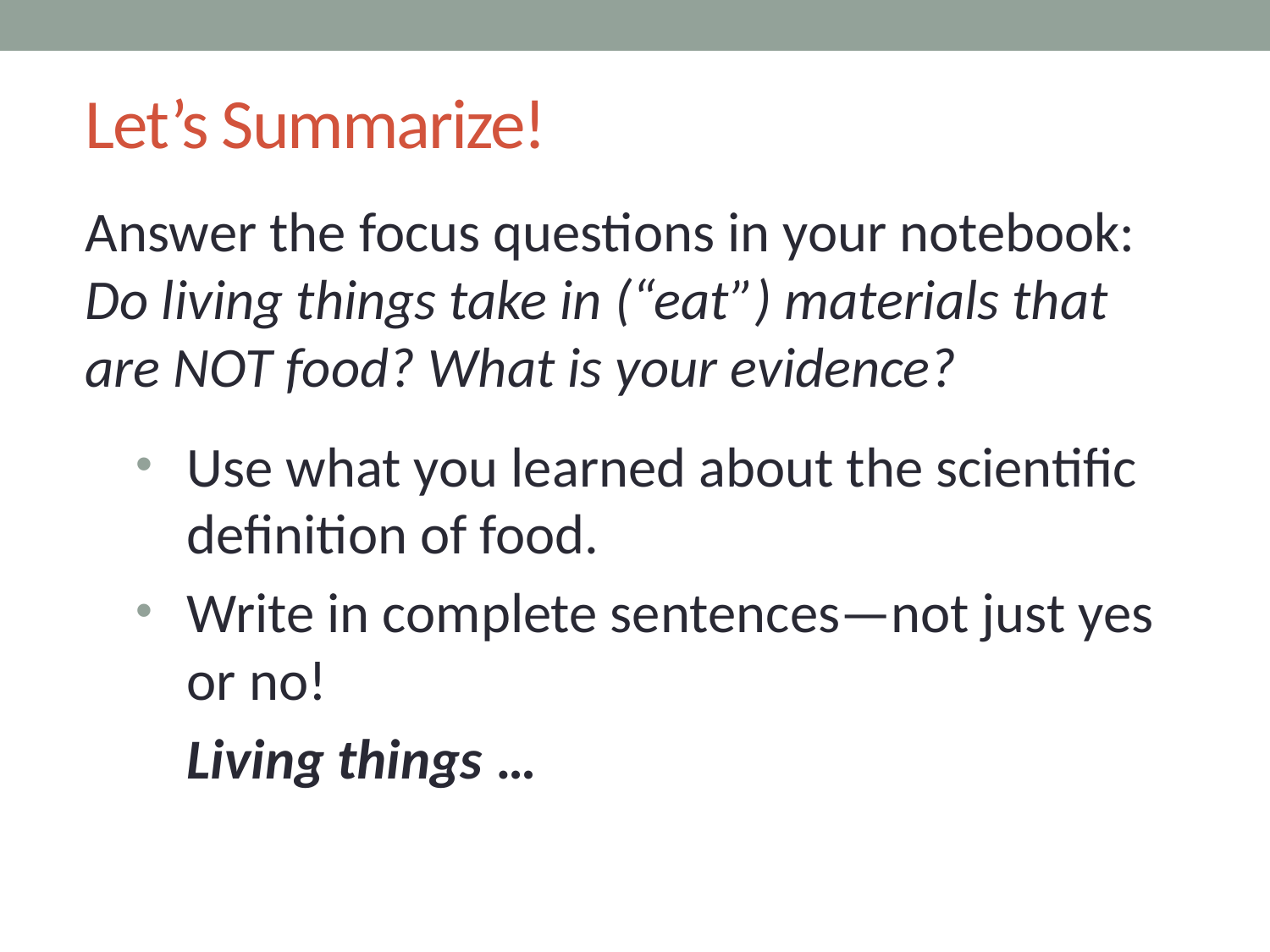

# Let’s Summarize!
Answer the focus questions in your notebook:
Do living things take in (“eat”) materials that are NOT food? What is your evidence?
Use what you learned about the scientific definition of food.
Write in complete sentences—not just yes or no!
Living things …